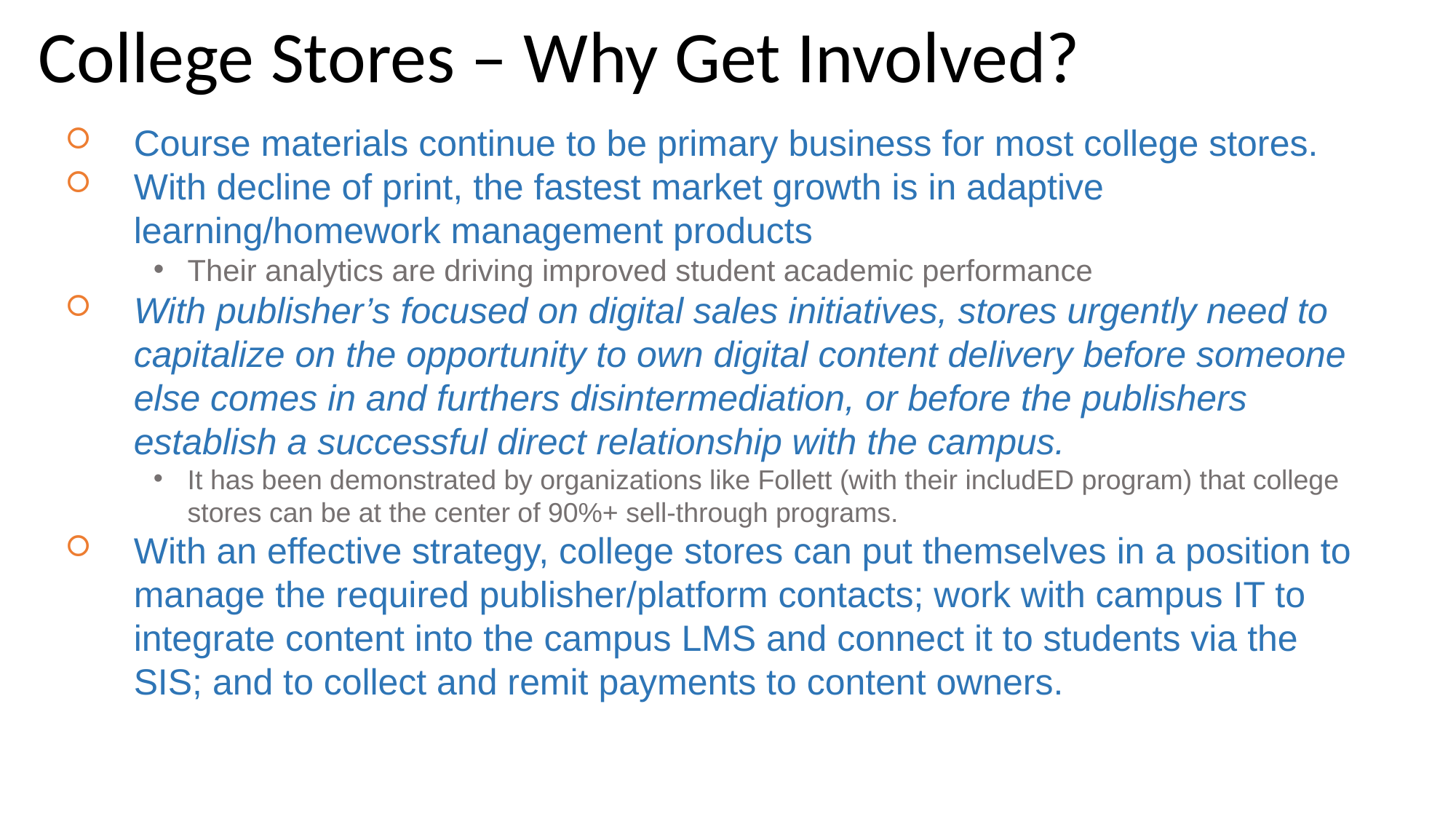

# College Stores – Why Get Involved?
Course materials continue to be primary business for most college stores.
With decline of print, the fastest market growth is in adaptive learning/homework management products
Their analytics are driving improved student academic performance
With publisher’s focused on digital sales initiatives, stores urgently need to capitalize on the opportunity to own digital content delivery before someone else comes in and furthers disintermediation, or before the publishers establish a successful direct relationship with the campus.
It has been demonstrated by organizations like Follett (with their includED program) that college stores can be at the center of 90%+ sell-through programs.
With an effective strategy, college stores can put themselves in a position to manage the required publisher/platform contacts; work with campus IT to integrate content into the campus LMS and connect it to students via the SIS; and to collect and remit payments to content owners.